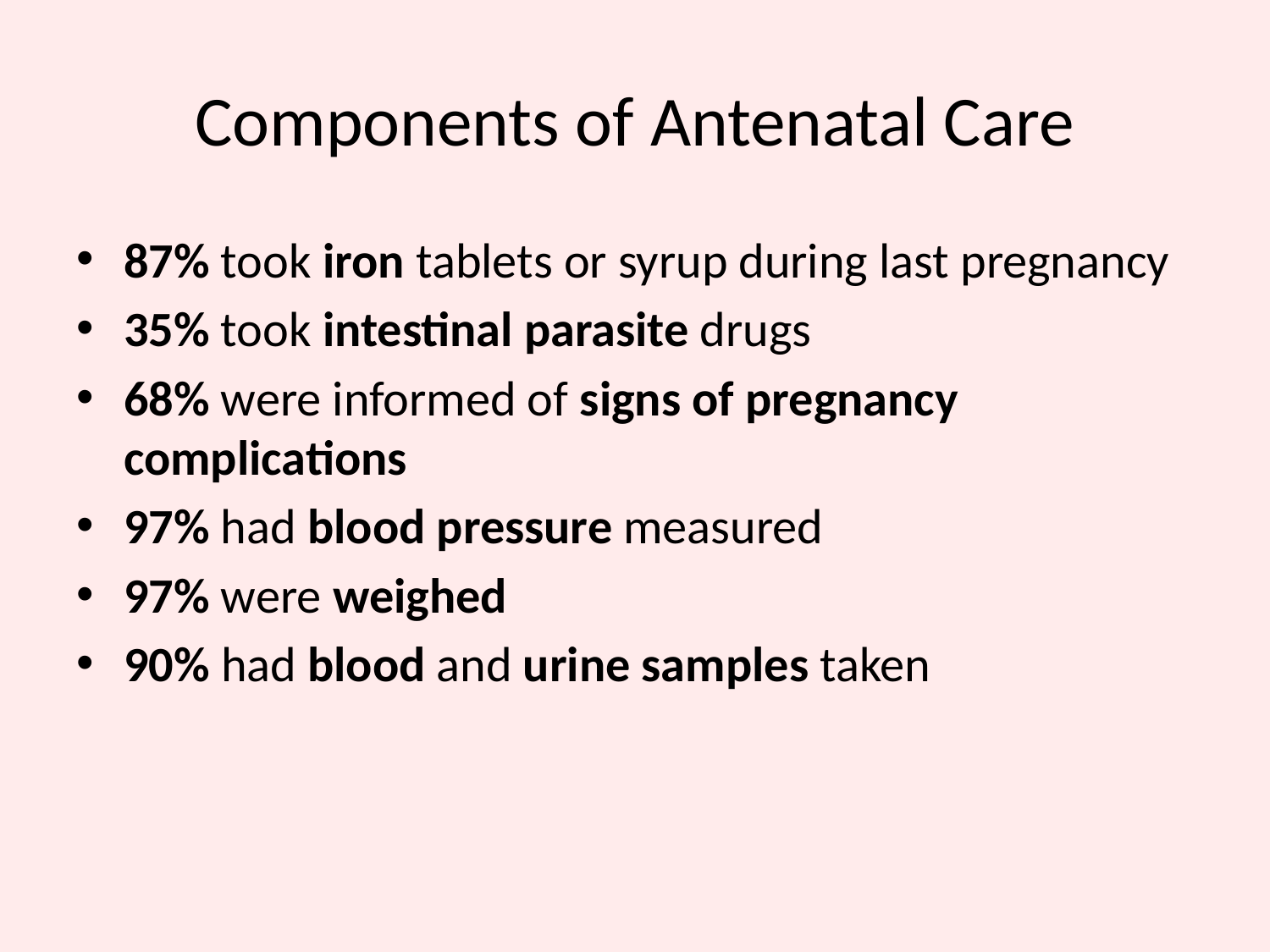

# Components of Antenatal Care
87% took iron tablets or syrup during last pregnancy
35% took intestinal parasite drugs
68% were informed of signs of pregnancy complications
97% had blood pressure measured
97% were weighed
90% had blood and urine samples taken